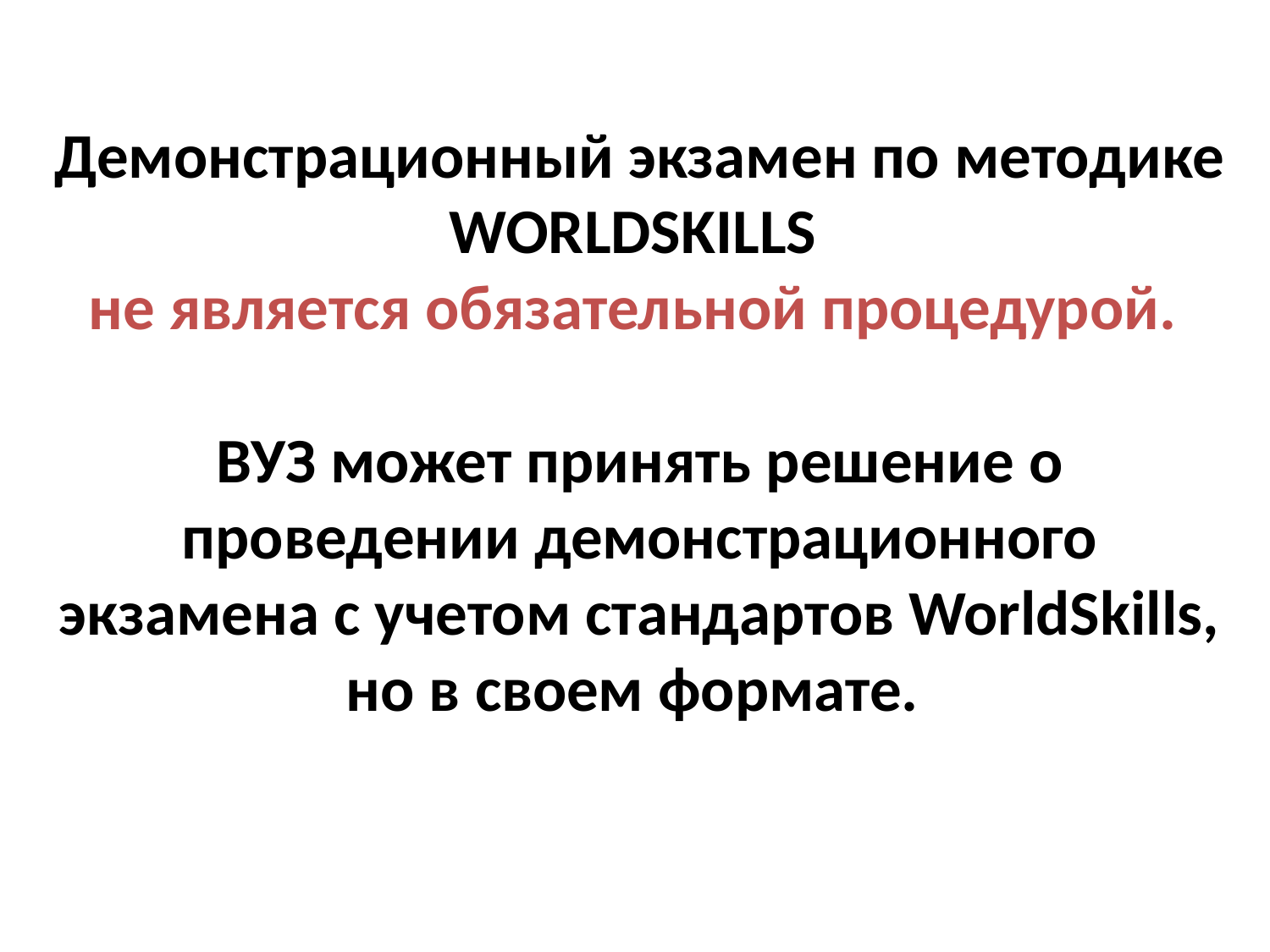

# Демонстрационный экзамен по методике WORLDSKILLS не является обязательной процедурой. ВУЗ может принять решение о проведении демонстрационного экзамена с учетом стандартов WorldSkills, но в своем формате.